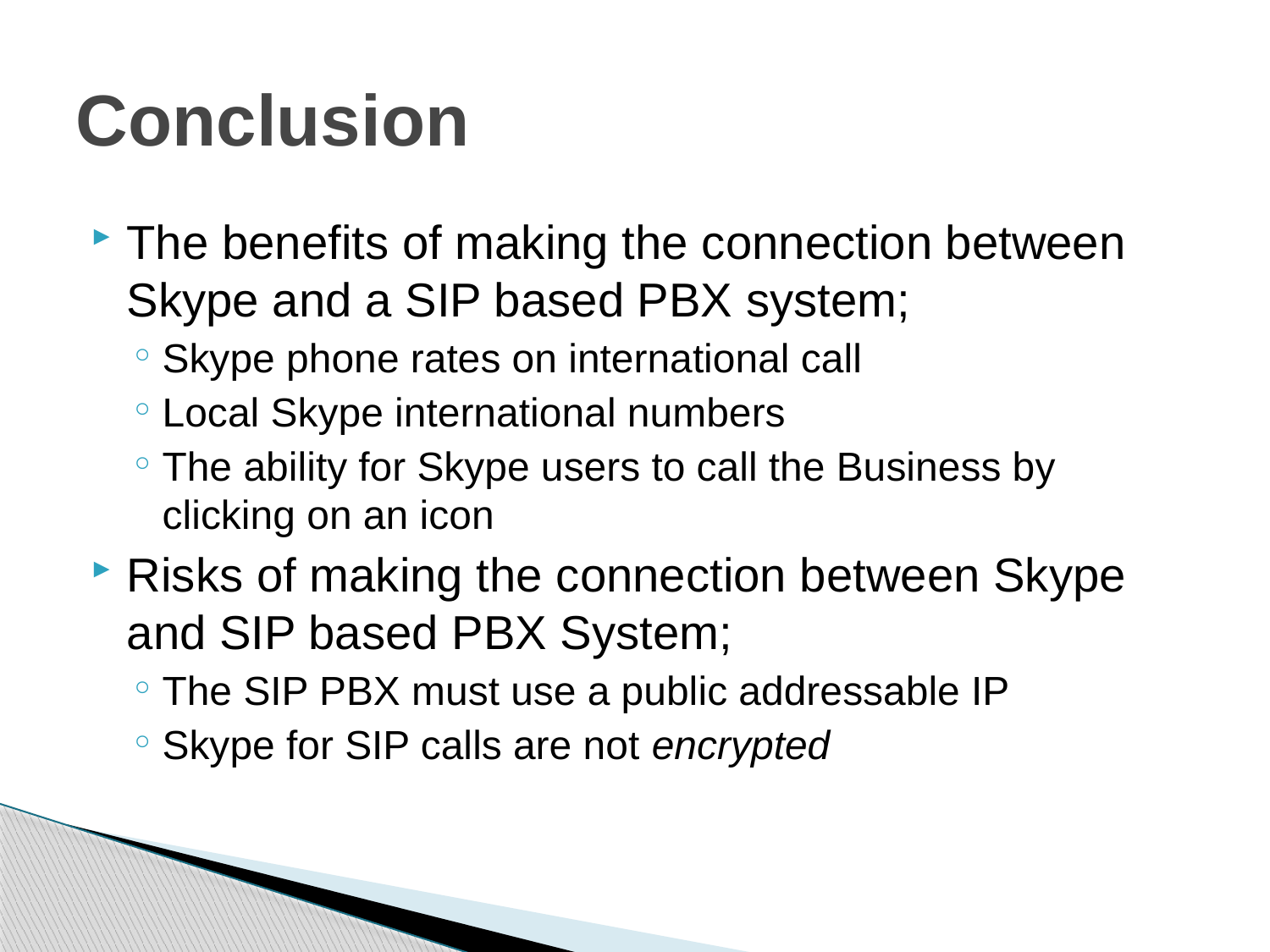

# Conclusion
The benefits of making the connection between Skype and a SIP based PBX system;
Skype phone rates on international call
Local Skype international numbers
The ability for Skype users to call the Business by clicking on an icon
Risks of making the connection between Skype and SIP based PBX System;
The SIP PBX must use a public addressable IP
Skype for SIP calls are not encrypted